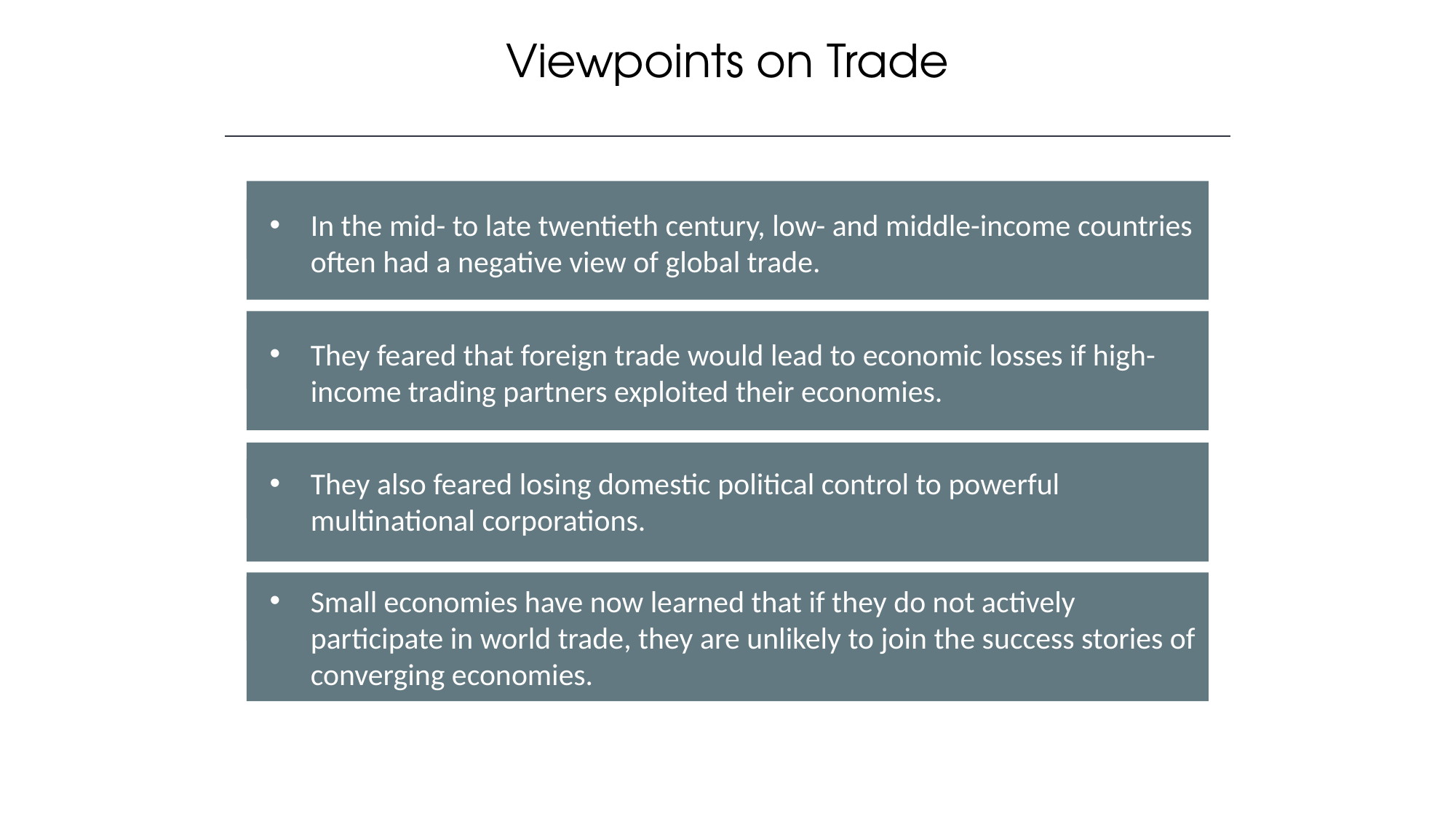

Viewpoints on Trade
HAWKES LEARNING

In the mid- to late twentieth century, low- and middle-income countries often had a negative view of global trade.

They feared that foreign trade would lead to economic losses if high-income trading partners exploited their economies.

They also feared losing domestic political control to powerful multinational corporations.
The CPI is subject to two types of bias: substitution bias and quality/new goods bias.

Small economies have now learned that if they do not actively participate in world trade, they are unlikely to join the success stories of converging economies.
Both substitution bias and quality/new goods bias tend to overstate the negative impact of inflation on consumers.